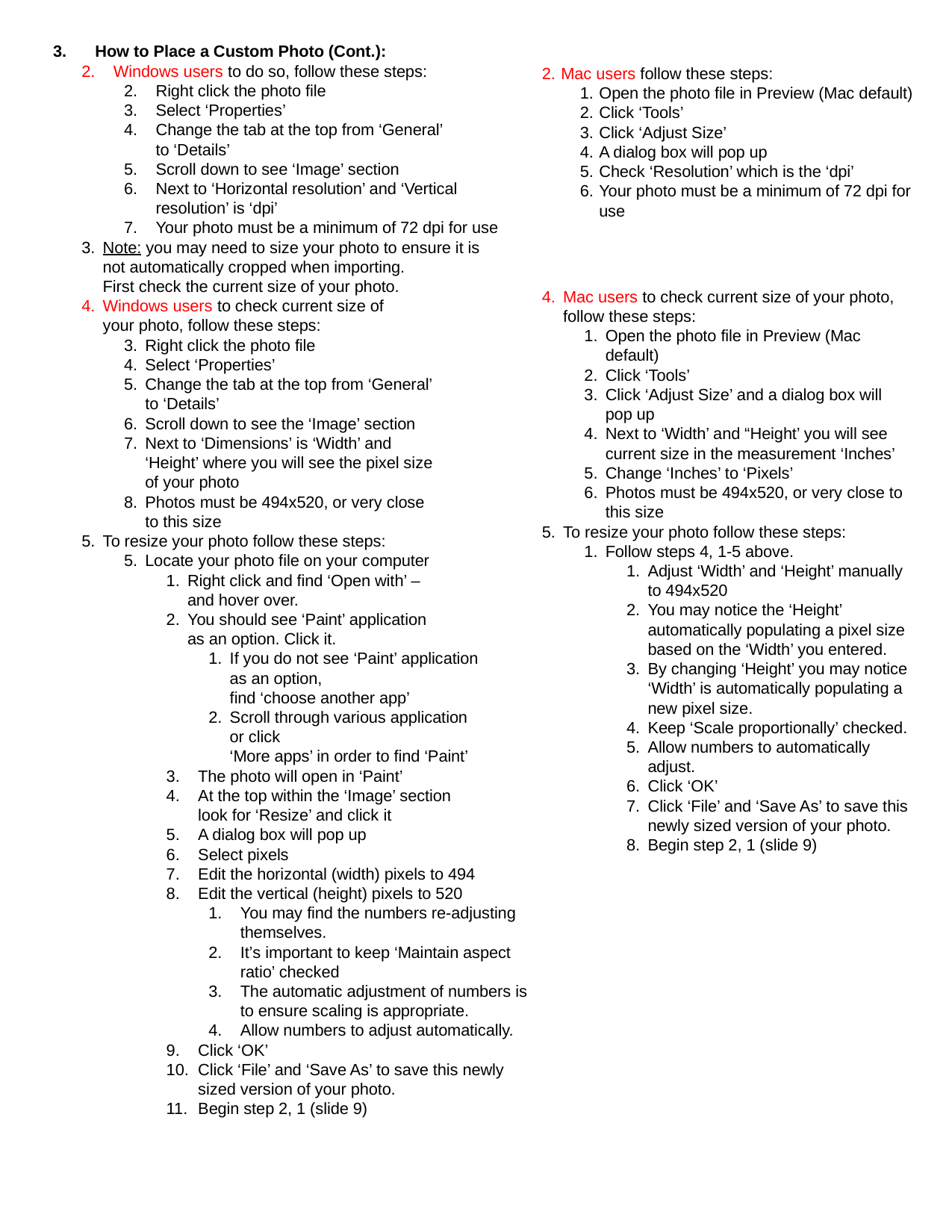

How to Place a Custom Photo (Cont.):
Windows users to do so, follow these steps:
Right click the photo file
Select ‘Properties’
Change the tab at the top from ‘General’
to ‘Details’
Scroll down to see ‘Image’ section
Next to ‘Horizontal resolution’ and ‘Vertical
resolution’ is ‘dpi’
Your photo must be a minimum of 72 dpi for use
Note: you may need to size your photo to ensure it is
not automatically cropped when importing.
First check the current size of your photo.
Windows users to check current size of
your photo, follow these steps:
Right click the photo file
Select ‘Properties’
Change the tab at the top from ‘General’
to ‘Details’
Scroll down to see the ‘Image’ section
Next to ‘Dimensions’ is ‘Width’ and
‘Height’ where you will see the pixel size
of your photo
Photos must be 494x520, or very close
to this size
To resize your photo follow these steps:
Locate your photo file on your computer
Right click and find ‘Open with’ –
and hover over.
You should see ‘Paint’ application
as an option. Click it.
If you do not see ‘Paint’ application
as an option,
find ‘choose another app’
Scroll through various application
or click
‘More apps’ in order to find ‘Paint’
The photo will open in ‘Paint’
At the top within the ‘Image’ section
look for ‘Resize’ and click it
A dialog box will pop up
Select pixels
Edit the horizontal (width) pixels to 494
Edit the vertical (height) pixels to 520
You may find the numbers re-adjusting themselves.
It’s important to keep ‘Maintain aspect ratio’ checked
The automatic adjustment of numbers is to ensure scaling is appropriate.
Allow numbers to adjust automatically.
Click ‘OK’
Click ‘File’ and ‘Save As’ to save this newly sized version of your photo.
Begin step 2, 1 (slide 9)

Mac users follow these steps:
Open the photo file in Preview (Mac default)
Click ‘Tools’
Click ‘Adjust Size’
A dialog box will pop up
Check ‘Resolution’ which is the ‘dpi’
Your photo must be a minimum of 72 dpi for use

Mac users to check current size of your photo, follow these steps:
Open the photo file in Preview (Mac default)
Click ‘Tools’
Click ‘Adjust Size’ and a dialog box will pop up
Next to ‘Width’ and “Height’ you will see current size in the measurement ‘Inches’
Change ‘Inches’ to ‘Pixels’
Photos must be 494x520, or very close to this size
To resize your photo follow these steps:
Follow steps 4, 1-5 above.
Adjust ‘Width’ and ‘Height’ manually to 494x520
You may notice the ‘Height’ automatically populating a pixel size based on the ‘Width’ you entered.
By changing ‘Height’ you may notice ‘Width’ is automatically populating a new pixel size.
Keep ‘Scale proportionally’ checked.
Allow numbers to automatically adjust.
Click ‘OK’
Click ‘File’ and ‘Save As’ to save this newly sized version of your photo.
Begin step 2, 1 (slide 9)